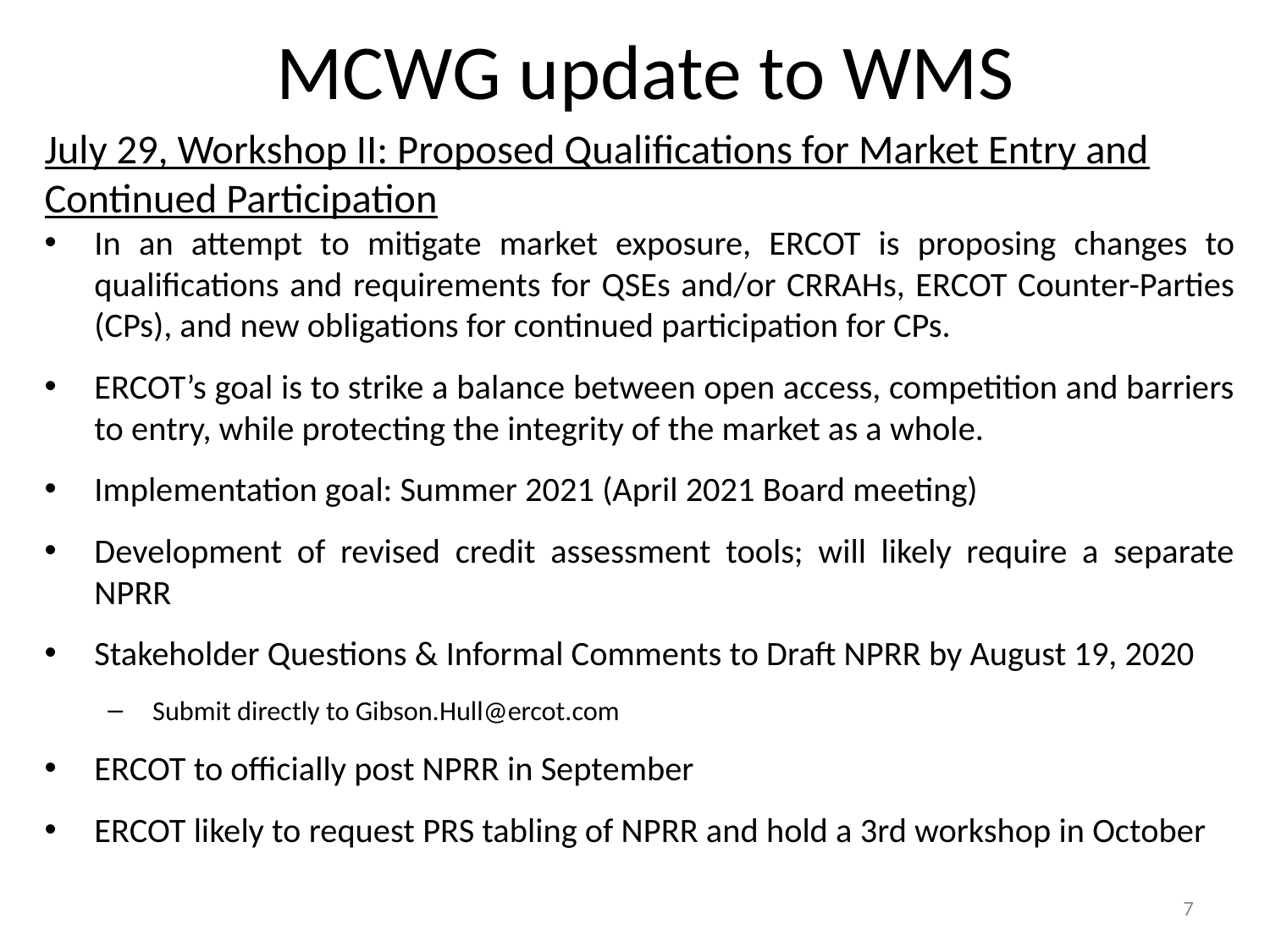

# MCWG update to WMS
July 29, Workshop II: Proposed Qualifications for Market Entry and Continued Participation
In an attempt to mitigate market exposure, ERCOT is proposing changes to qualifications and requirements for QSEs and/or CRRAHs, ERCOT Counter-Parties (CPs), and new obligations for continued participation for CPs.
ERCOT’s goal is to strike a balance between open access, competition and barriers to entry, while protecting the integrity of the market as a whole.
Implementation goal: Summer 2021 (April 2021 Board meeting)
Development of revised credit assessment tools; will likely require a separate NPRR
Stakeholder Questions & Informal Comments to Draft NPRR by August 19, 2020
Submit directly to Gibson.Hull@ercot.com
ERCOT to officially post NPRR in September
ERCOT likely to request PRS tabling of NPRR and hold a 3rd workshop in October

7